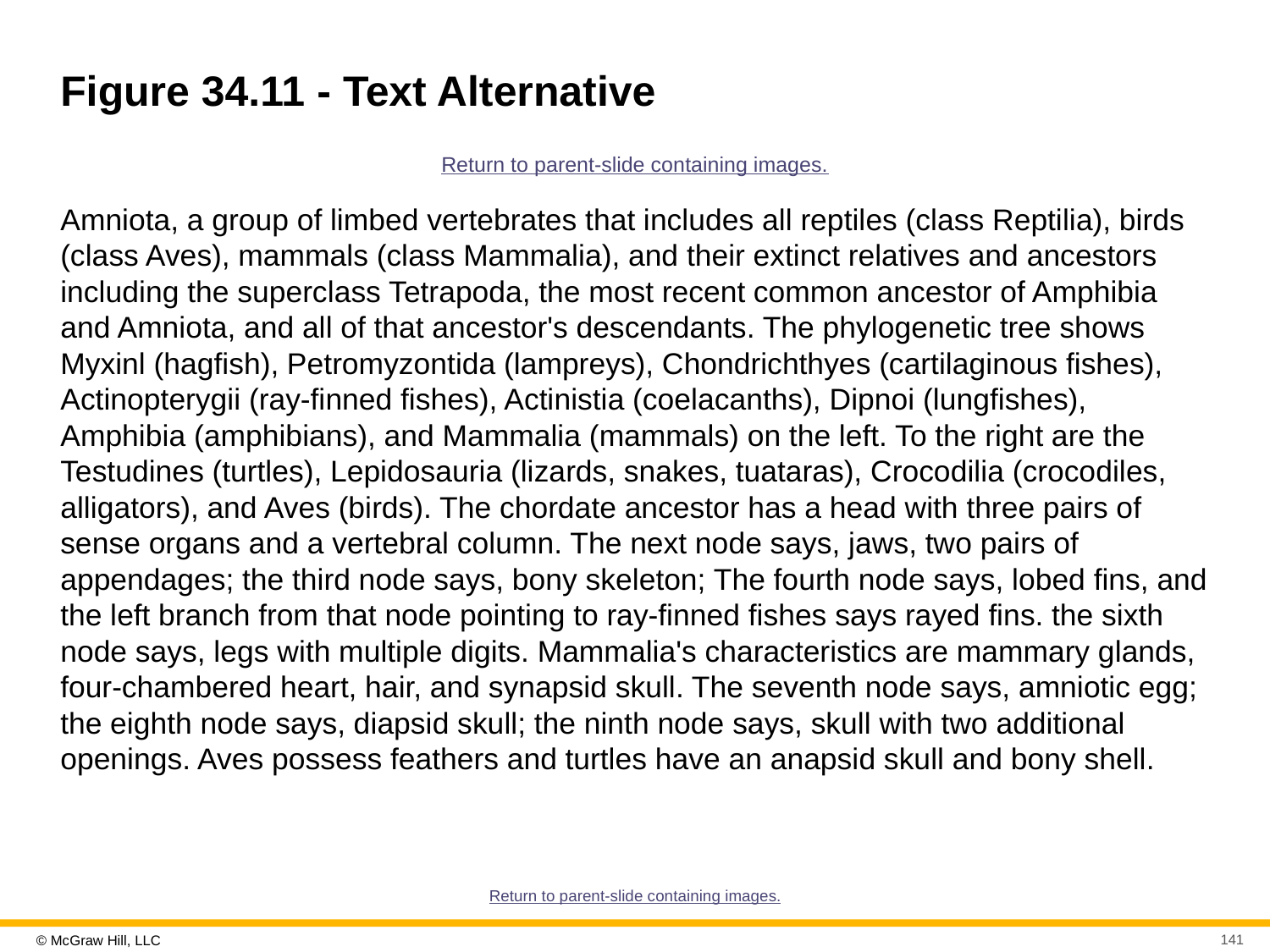

# Figure 34.11 - Text Alternative
Return to parent-slide containing images.
Amniota, a group of limbed vertebrates that includes all reptiles (class Reptilia), birds (class Aves), mammals (class Mammalia), and their extinct relatives and ancestors including the superclass Tetrapoda, the most recent common ancestor of Amphibia and Amniota, and all of that ancestor's descendants. The phylogenetic tree shows Myxinl (hagfish), Petromyzontida (lampreys), Chondrichthyes (cartilaginous fishes), Actinopterygii (ray-finned fishes), Actinistia (coelacanths), Dipnoi (lungfishes), Amphibia (amphibians), and Mammalia (mammals) on the left. To the right are the Testudines (turtles), Lepidosauria (lizards, snakes, tuataras), Crocodilia (crocodiles, alligators), and Aves (birds). The chordate ancestor has a head with three pairs of sense organs and a vertebral column. The next node says, jaws, two pairs of appendages; the third node says, bony skeleton; The fourth node says, lobed fins, and the left branch from that node pointing to ray-finned fishes says rayed fins. the sixth node says, legs with multiple digits. Mammalia's characteristics are mammary glands, four-chambered heart, hair, and synapsid skull. The seventh node says, amniotic egg; the eighth node says, diapsid skull; the ninth node says, skull with two additional openings. Aves possess feathers and turtles have an anapsid skull and bony shell.
Return to parent-slide containing images.
141